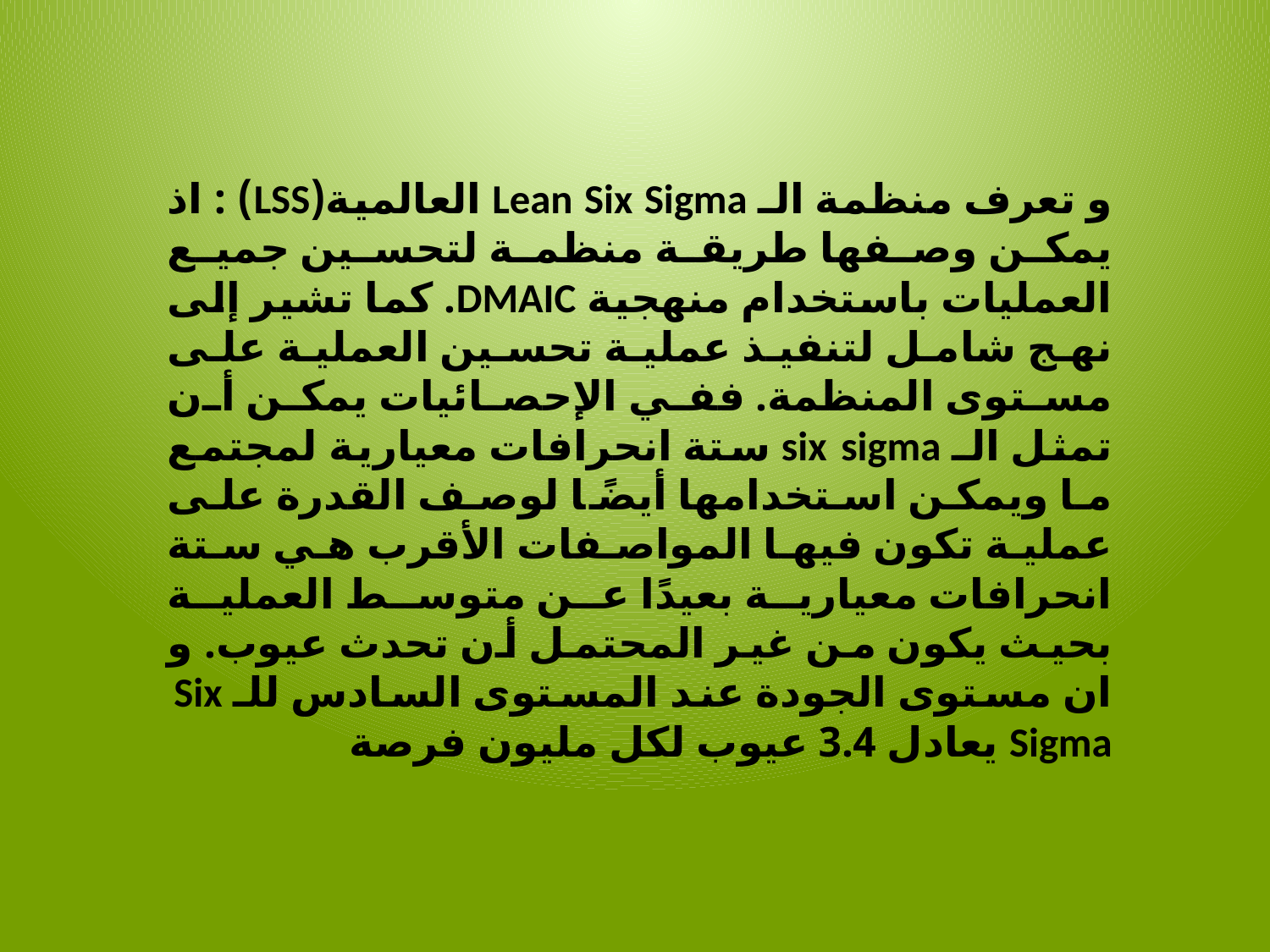

و تعرف منظمة الـ Lean Six Sigma العالمية(LSS) : اذ يمكن وصفها طريقة منظمة لتحسين جميع العمليات باستخدام منهجية DMAIC. كما تشير إلى نهج شامل لتنفيذ عملية تحسين العملية على مستوى المنظمة. ففي الإحصائيات يمكن أن تمثل الـ six sigma ستة انحرافات معيارية لمجتمع ما ويمكن استخدامها أيضًا لوصف القدرة على عملية تكون فيها المواصفات الأقرب هي ستة انحرافات معيارية بعيدًا عن متوسط العملية بحيث يكون من غير المحتمل أن تحدث عيوب. و ان مستوى الجودة عند المستوى السادس للـ Six Sigma يعادل 3.4 عيوب لكل مليون فرصة